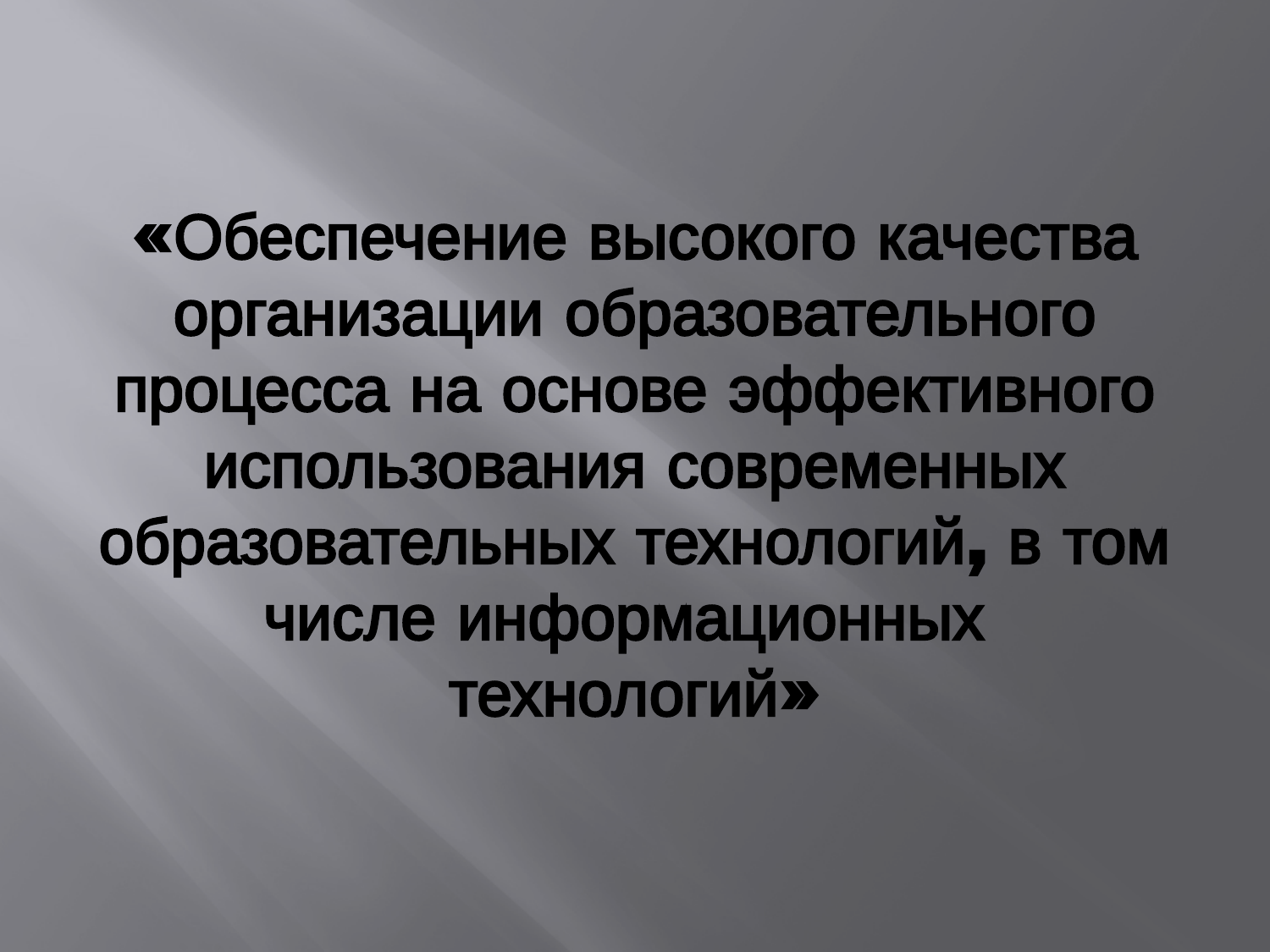

# «Обеспечение высокого качества организации образовательного процесса на основе эффективного использования современных образовательных технологий, в том числе информационных  технологий»